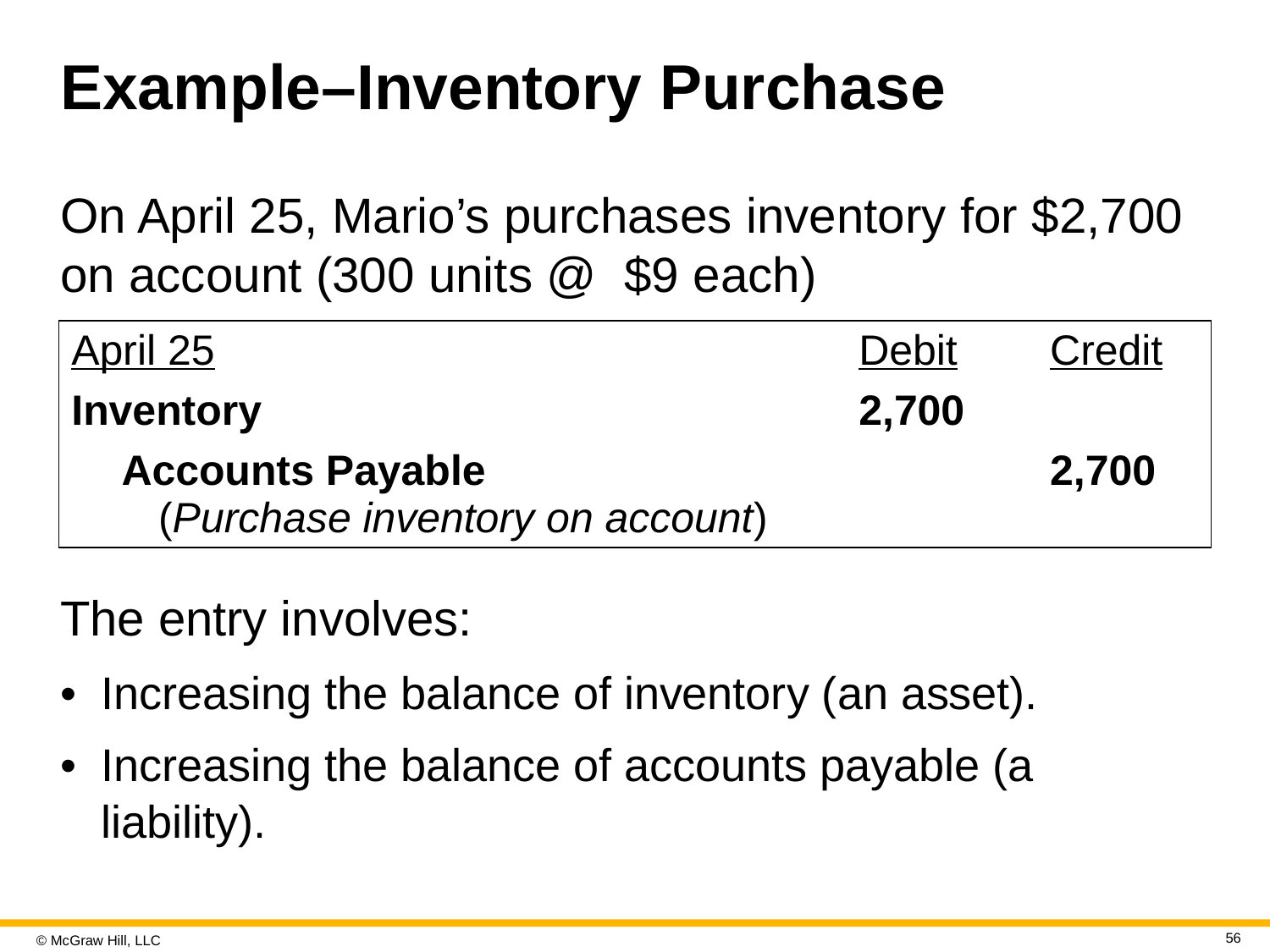

# Example–Inventory Purchase
On April 25, Mario’s purchases inventory for $2,700 on account (300 units @  $9 each)
| April 25 | Debit | Credit |
| --- | --- | --- |
| Inventory | 2,700 |  |
| Accounts Payable (Purchase inventory on account) |  | 2,700 |
The entry involves:
Increasing the balance of inventory (an asset).
Increasing the balance of accounts payable (a liability).
56